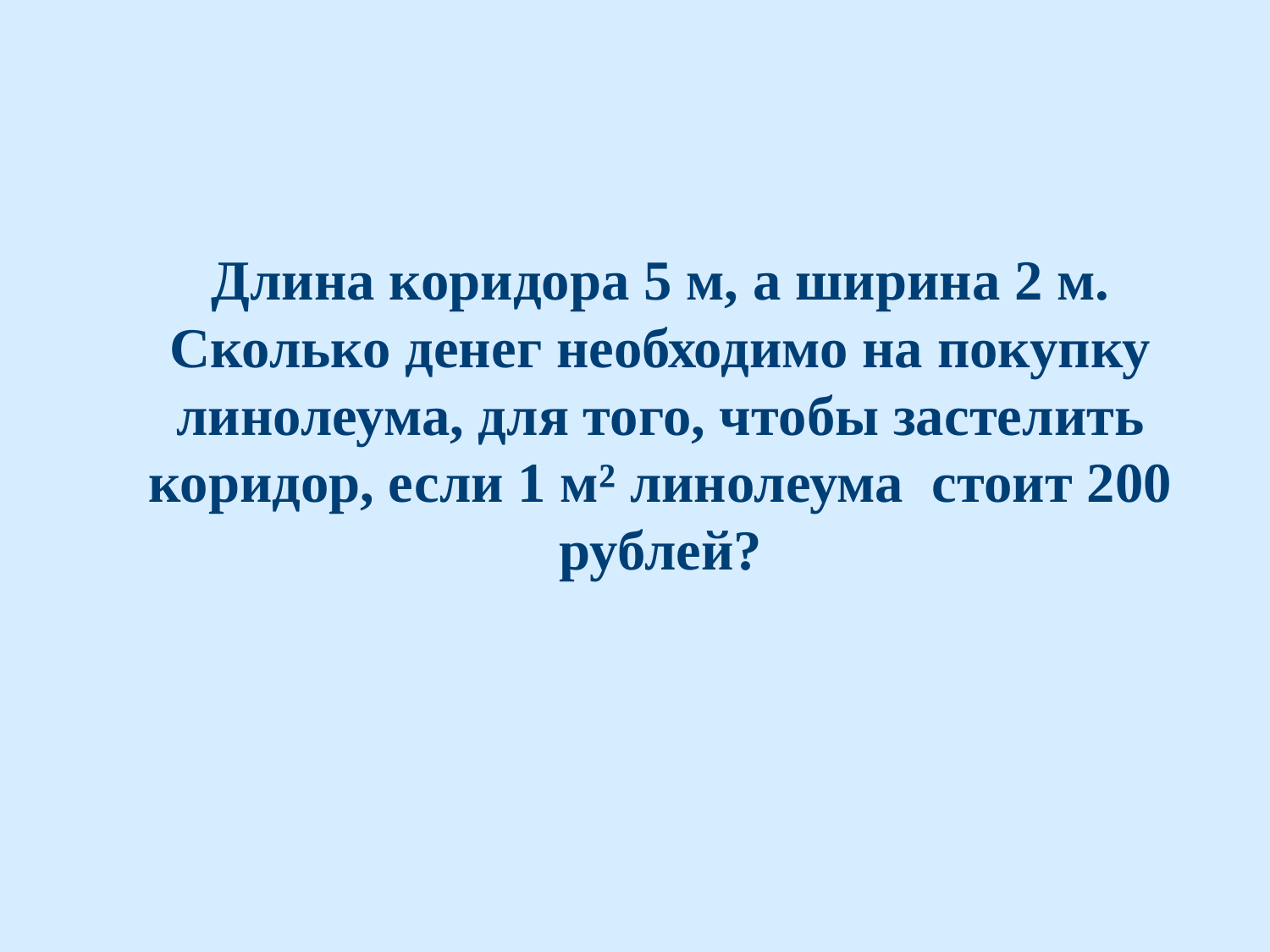

# Длина коридора 5 м, а ширина 2 м. Сколько денег необходимо на покупку линолеума, для того, чтобы застелить коридор, если 1 м² линолеума  стоит 200 рублей?